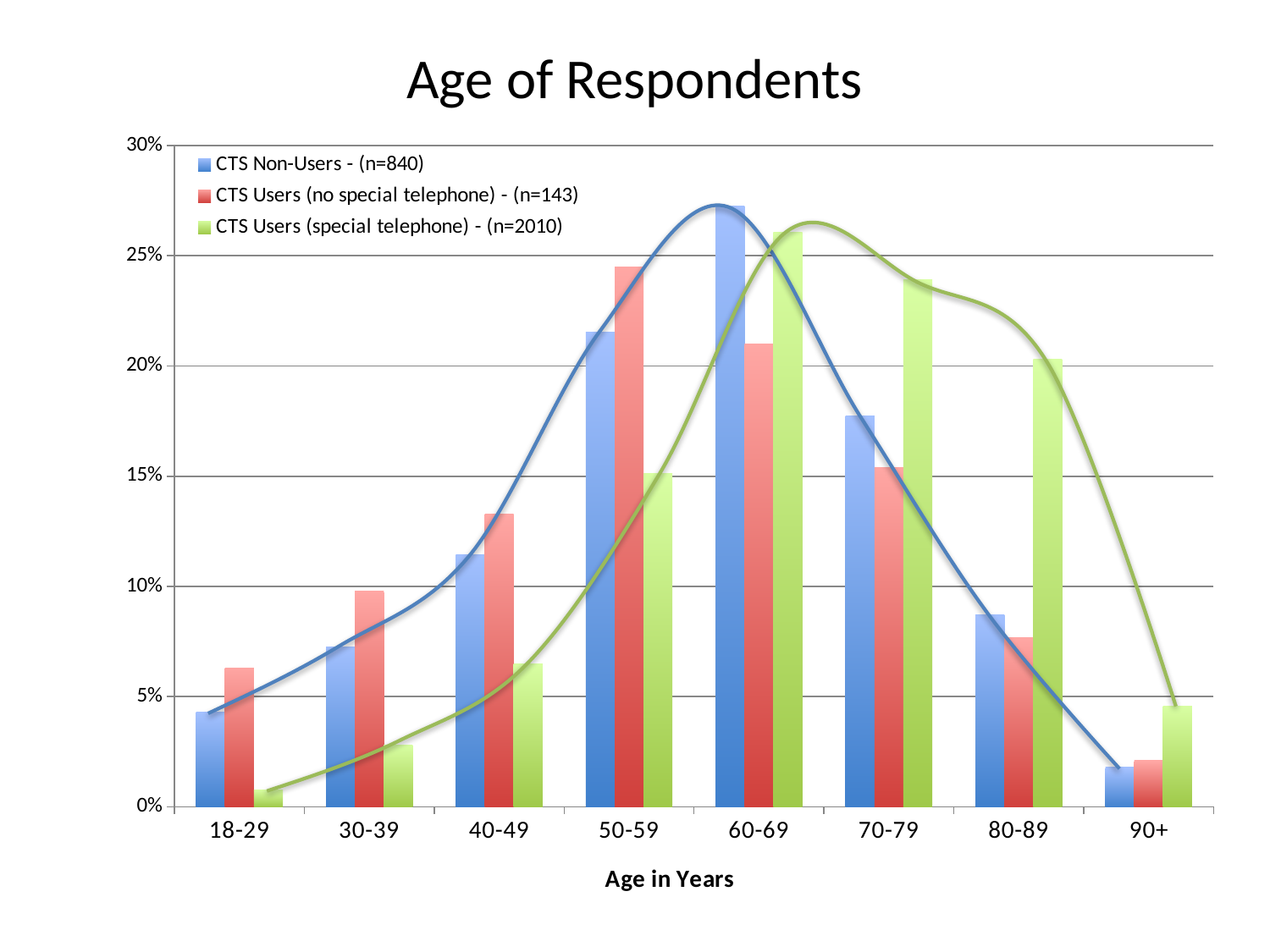

Age of Respondents

### Chart

| Category |  |  |  |
|---|---|---|---|
| 18-29 | 0.0428571428571428 | 0.0629370629370629 | 0.00746268656716418 |
| 30-39 | 0.0726190476190476 | 0.0979020979020979 | 0.0278606965174129 |
| 40-49 | 0.114285714285714 | 0.132867132867133 | 0.0646766169154229 |
| 50-59 | 0.21547619047619 | 0.244755244755245 | 0.151243781094527 |
| 60-69 | 0.272619047619048 | 0.20979020979021 | 0.260696517412935 |
| 70-79 | 0.177380952380952 | 0.153846153846154 | 0.239303482587065 |
| 80-89 | 0.0869047619047619 | 0.0769230769230769 | 0.202985074626866 |
| 90+ | 0.0178571428571429 | 0.020979020979021 | 0.045771144278607 |